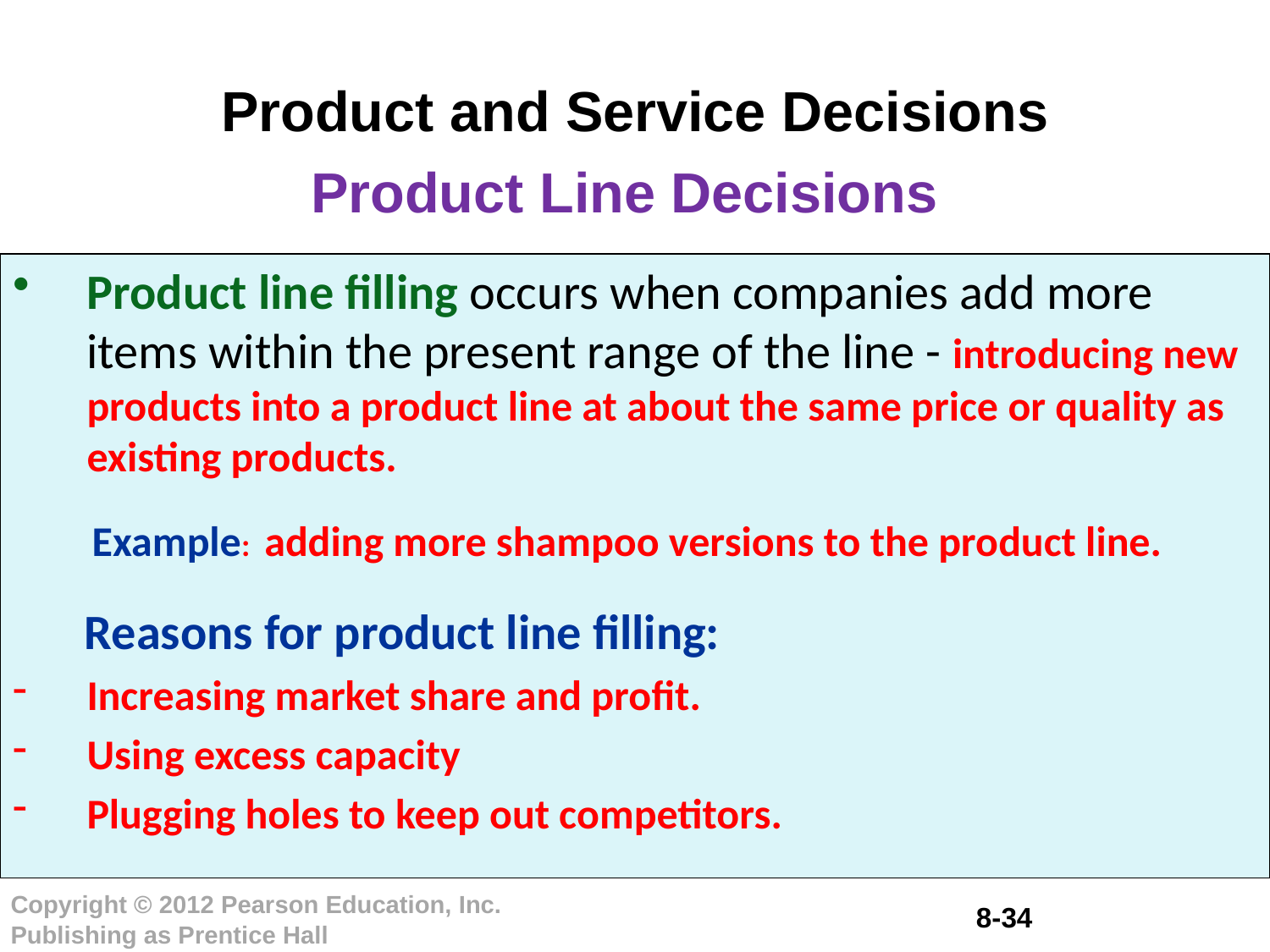

# Product and Service Decisions
Product Line Decisions
Product line filling occurs when companies add more items within the present range of the line - introducing new products into a product line at about the same price or quality as existing products.

           Example:  adding more shampoo versions to the product line.

          Reasons for product line filling:
Increasing market share and profit.
Using excess capacity
Plugging holes to keep out competitors.